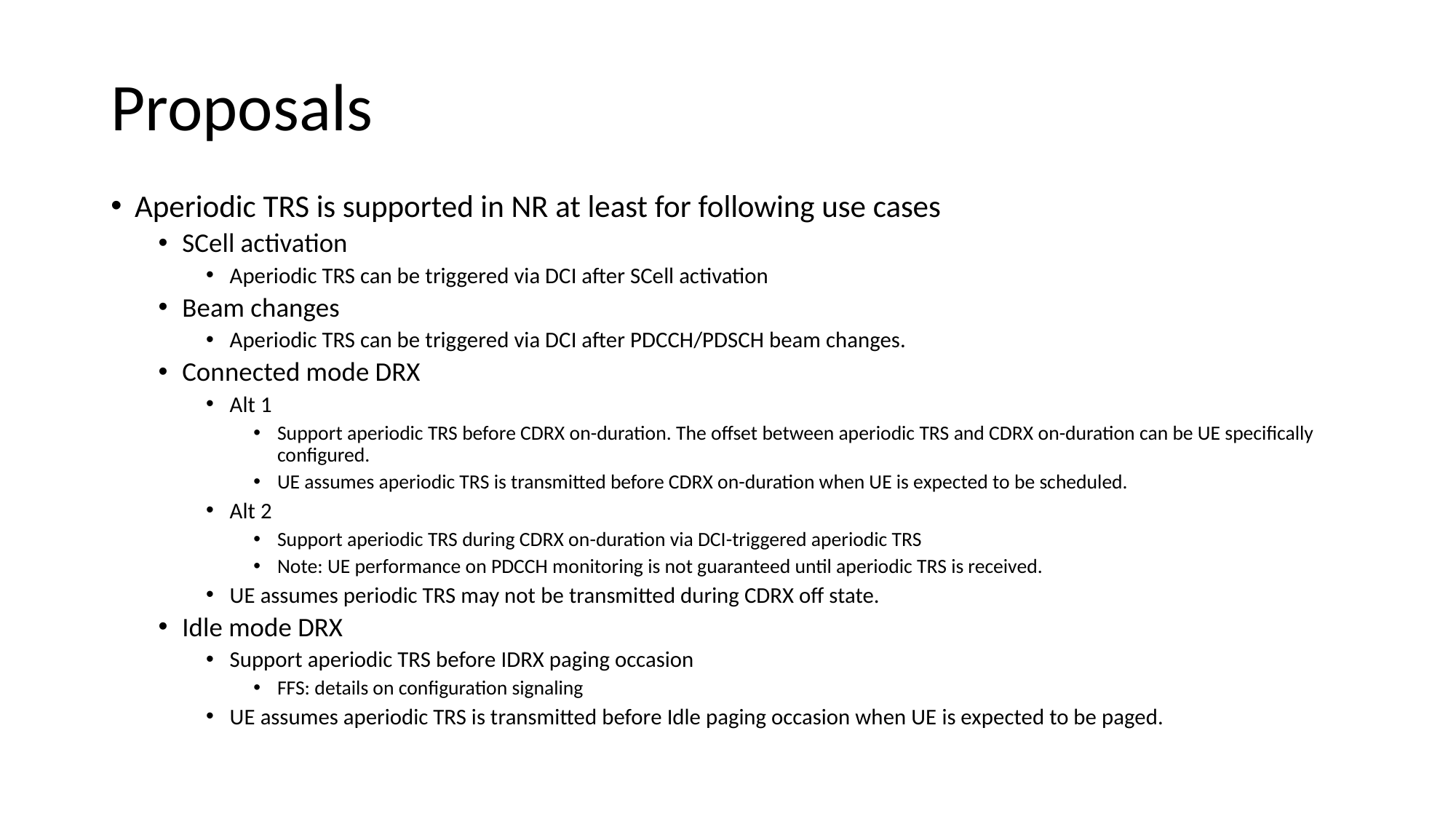

# Proposals
Aperiodic TRS is supported in NR at least for following use cases
SCell activation
Aperiodic TRS can be triggered via DCI after SCell activation
Beam changes
Aperiodic TRS can be triggered via DCI after PDCCH/PDSCH beam changes.
Connected mode DRX
Alt 1
Support aperiodic TRS before CDRX on-duration. The offset between aperiodic TRS and CDRX on-duration can be UE specifically configured.
UE assumes aperiodic TRS is transmitted before CDRX on-duration when UE is expected to be scheduled.
Alt 2
Support aperiodic TRS during CDRX on-duration via DCI-triggered aperiodic TRS
Note: UE performance on PDCCH monitoring is not guaranteed until aperiodic TRS is received.
UE assumes periodic TRS may not be transmitted during CDRX off state.
Idle mode DRX
Support aperiodic TRS before IDRX paging occasion
FFS: details on configuration signaling
UE assumes aperiodic TRS is transmitted before Idle paging occasion when UE is expected to be paged.